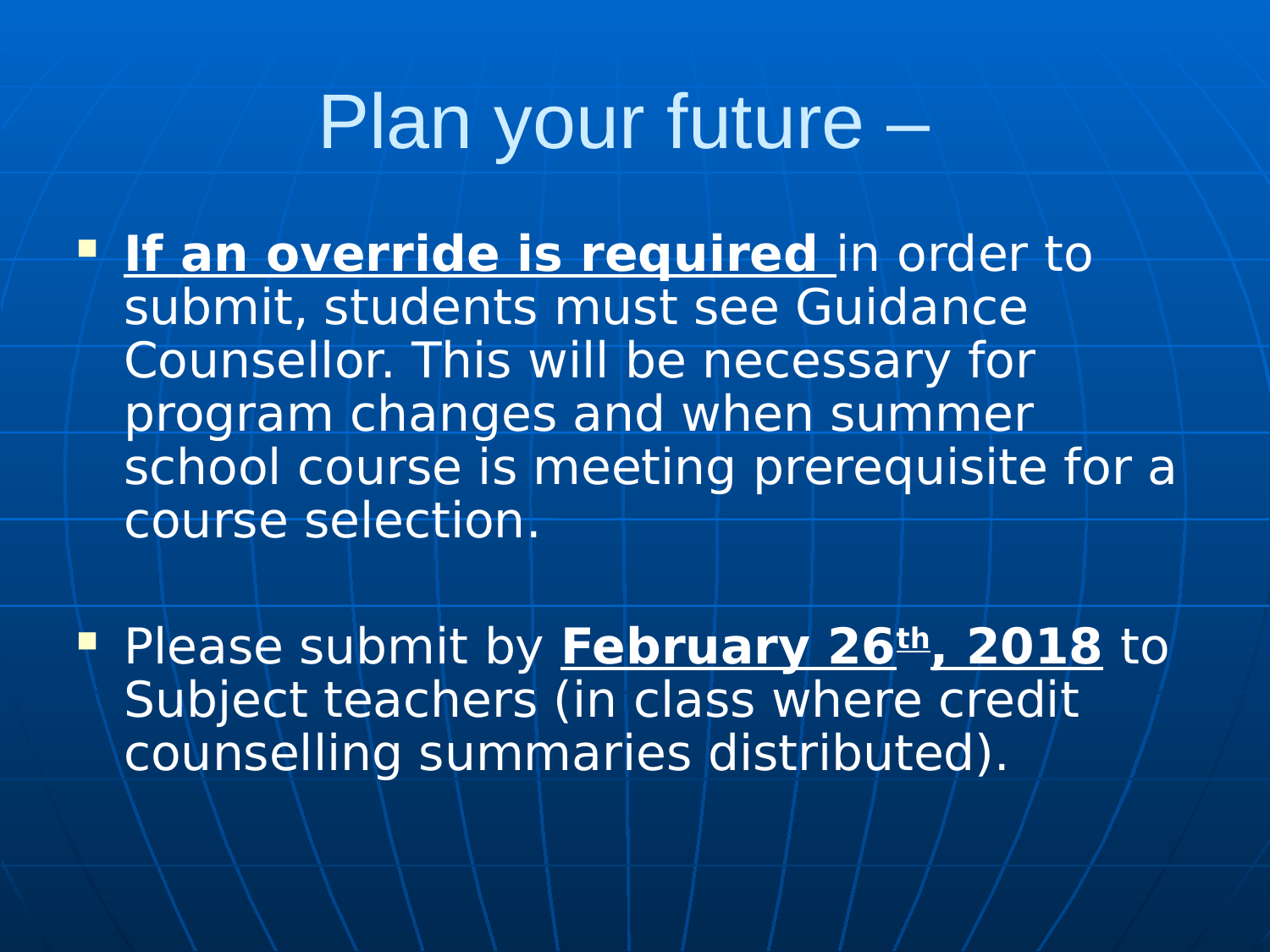

# Plan your future –
If an override is required in order to submit, students must see Guidance Counsellor. This will be necessary for program changes and when summer school course is meeting prerequisite for a course selection.

Please submit by February 26th, 2018 to Subject teachers (in class where credit counselling summaries distributed).